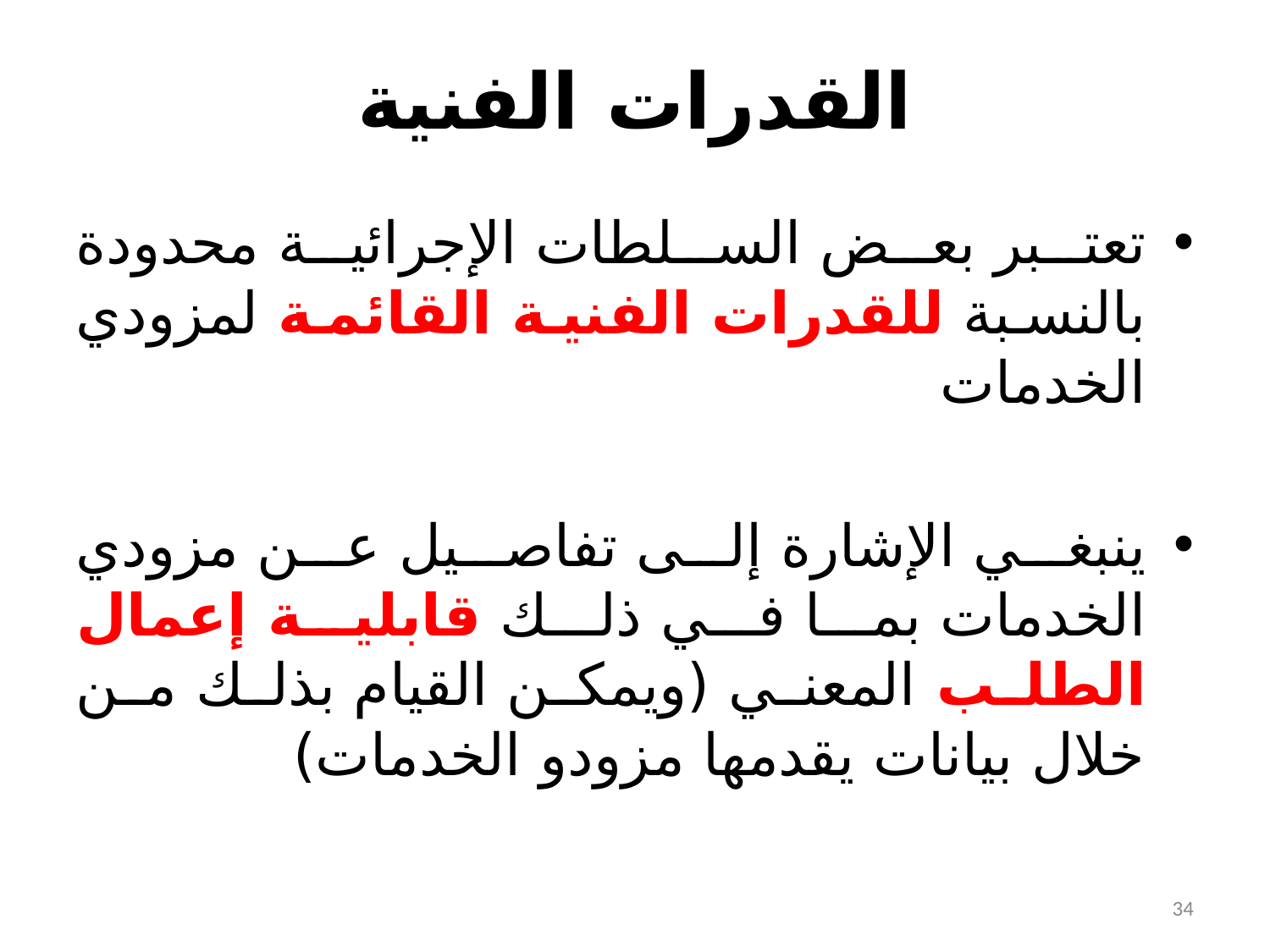

# القدرات الفنية
تعتبر بعض السلطات الإجرائية محدودة بالنسبة للقدرات الفنية القائمة لمزودي الخدمات

ينبغي الإشارة إلى تفاصيل عن مزودي الخدمات بما في ذلك قابلية إعمال الطلب المعني (ويمكن القيام بذلك من خلال بيانات يقدمها مزودو الخدمات)
34